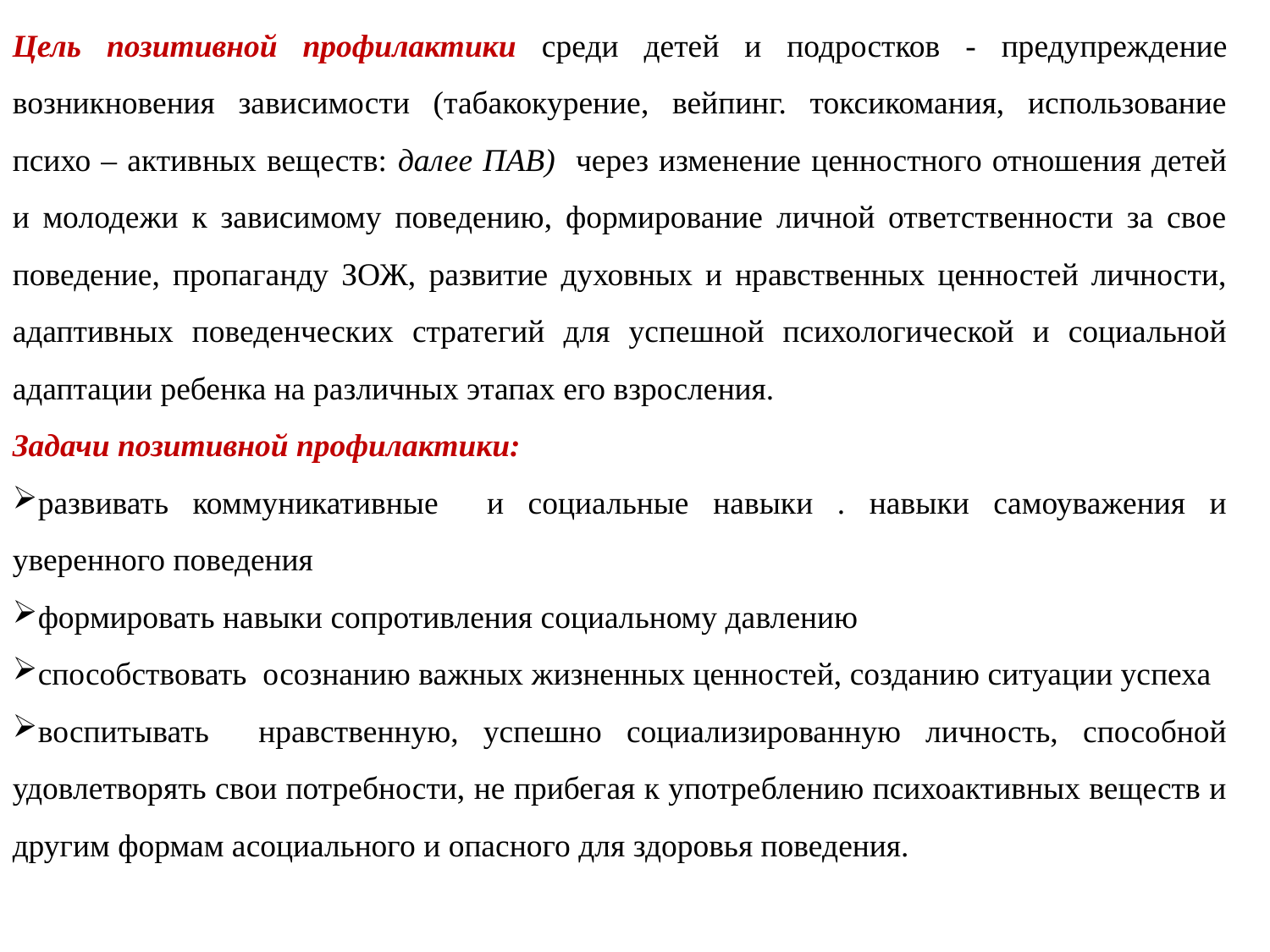

Цель позитивной профилактики среди детей и подростков - предупреждение возникновения зависимости (табакокурение, вейпинг. токсикомания, использование психо – активных веществ: далее ПАВ)  через изменение ценностного отношения детей и молодежи к зависимому поведению, формирование личной ответственности за свое поведение, пропаганду ЗОЖ, развитие духовных и нравственных ценностей личности, адаптивных поведенческих стратегий для успешной психологической и социальной адаптации ребенка на различных этапах его взросления.
Задачи позитивной профилактики:
развивать коммуникативные  и социальные навыки . навыки самоуважения и уверенного поведения
формировать навыки сопротивления социальному давлению
способствовать  осознанию важных жизненных ценностей, созданию ситуации успеха
воспитывать  нравственную, успешно социализированную личность, способной удовлетворять свои потребности, не прибегая к употреблению психоактивных веществ и другим формам асоциального и опасного для здоровья поведения.